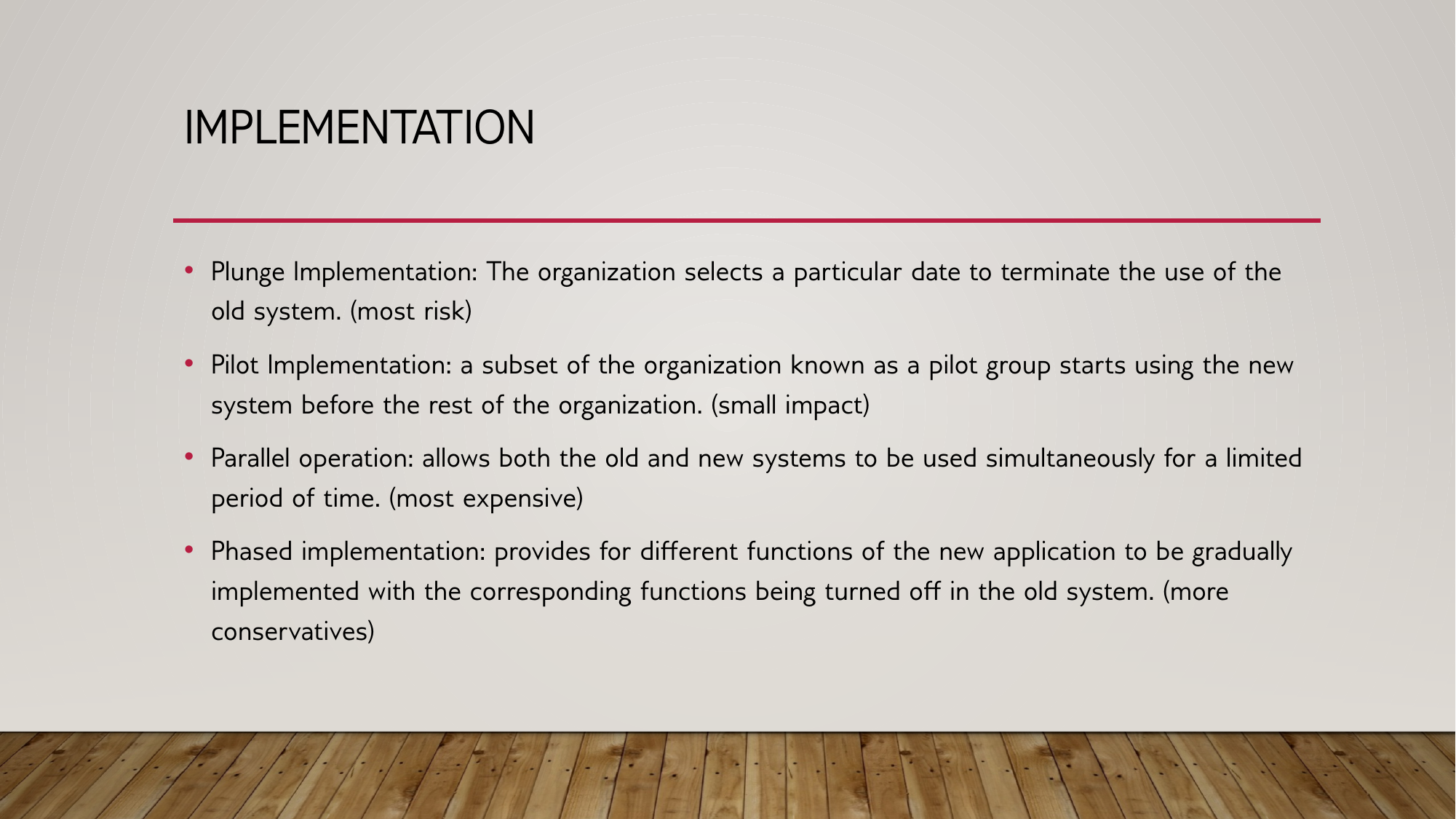

# Implementation
Plunge Implementation: The organization selects a particular date to terminate the use of the old system. (most risk)
Pilot Implementation: a subset of the organization known as a pilot group starts using the new system before the rest of the organization. (small impact)
Parallel operation: allows both the old and new systems to be used simultaneously for a limited period of time. (most expensive)
Phased implementation: provides for different functions of the new application to be gradually implemented with the corresponding functions being turned off in the old system. (more conservatives)